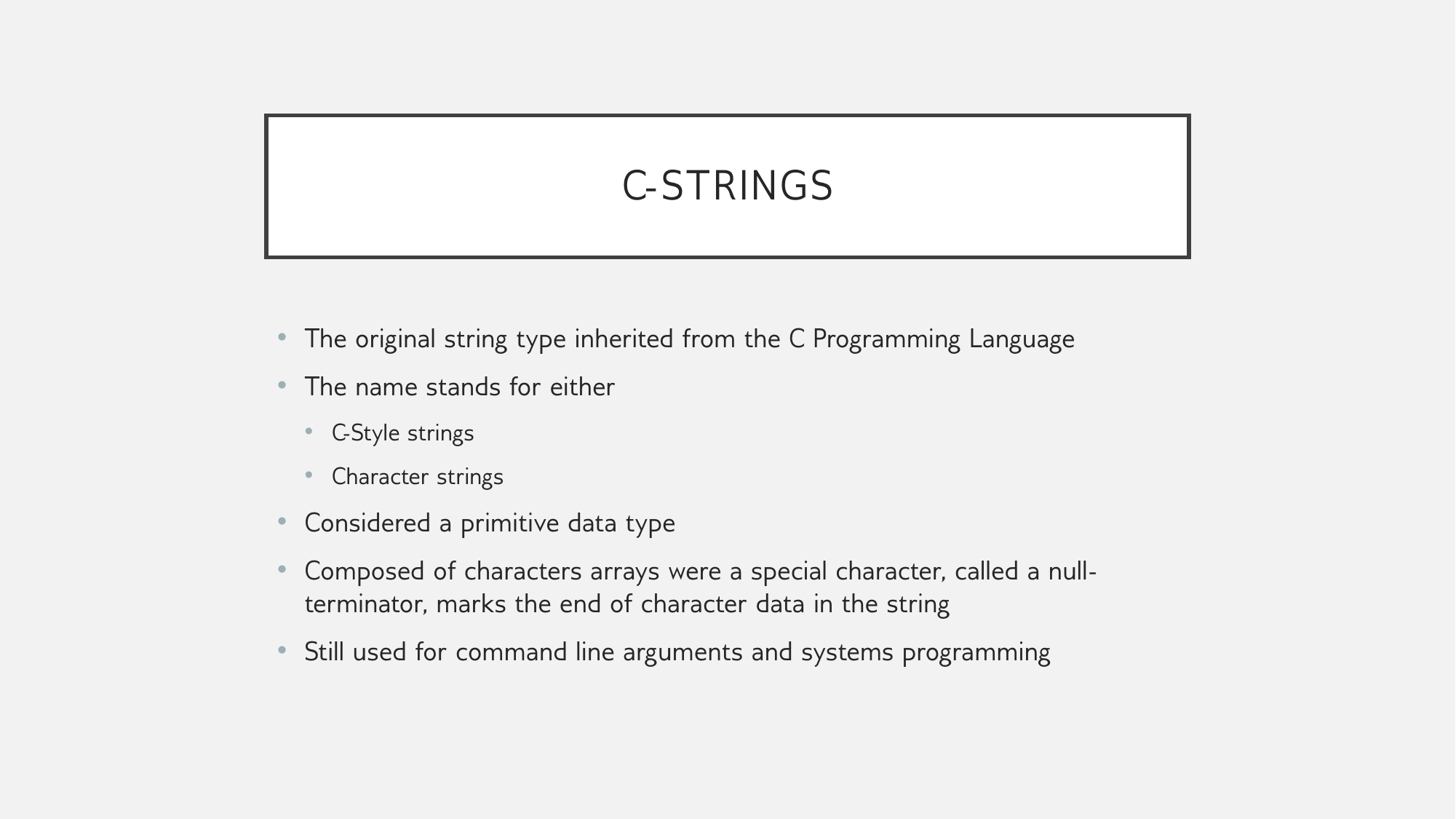

# C-Strings
The original string type inherited from the C Programming Language
The name stands for either
C-Style strings
Character strings
Considered a primitive data type
Composed of characters arrays were a special character, called a null-terminator, marks the end of character data in the string
Still used for command line arguments and systems programming